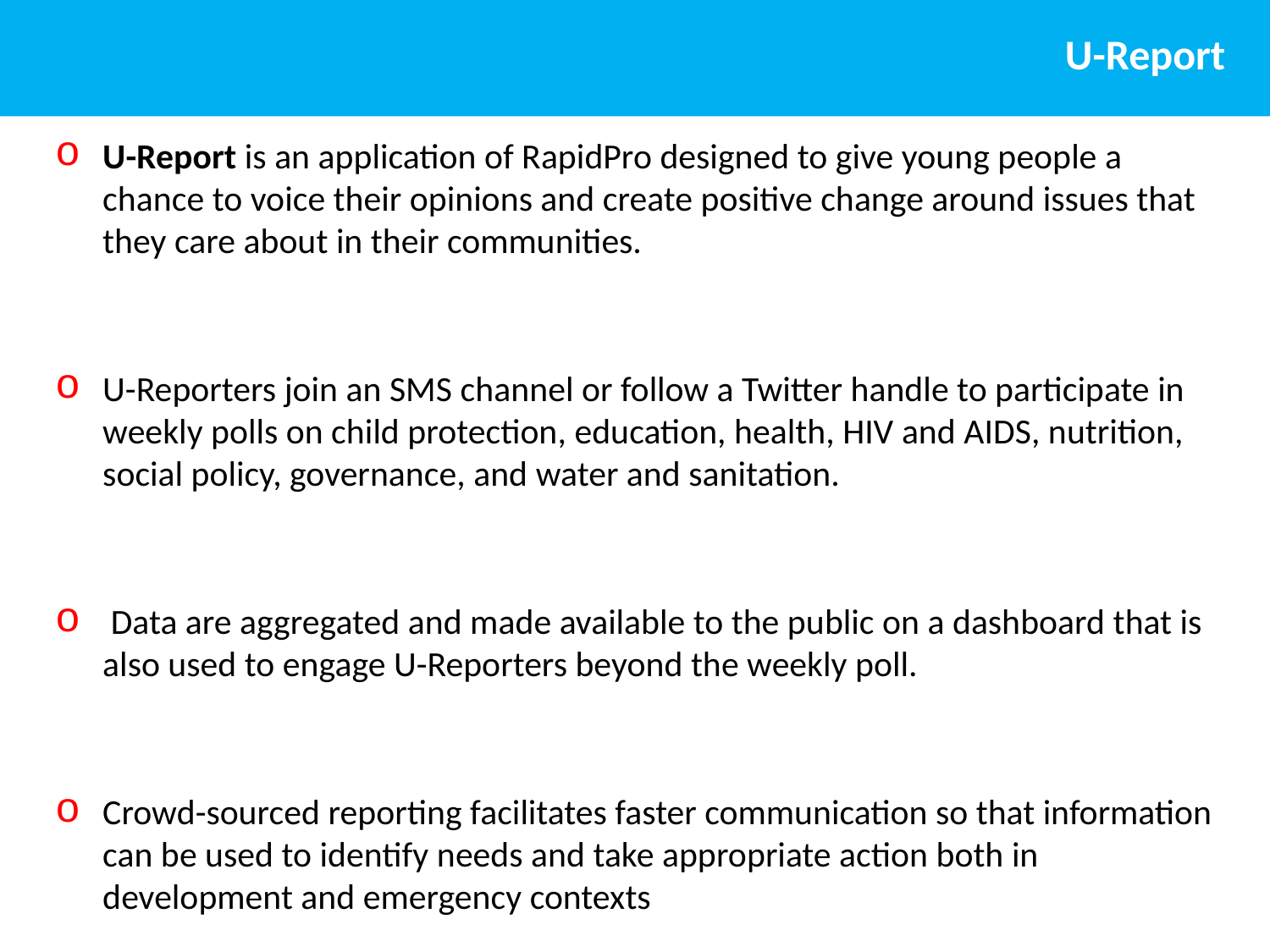

# U-Report
U-Report is an application of RapidPro designed to give young people a chance to voice their opinions and create positive change around issues that they care about in their communities.

U-Reporters join an SMS channel or follow a Twitter handle to participate in weekly polls on child protection, education, health, HIV and AIDS, nutrition, social policy, governance, and water and sanitation.

 Data are aggregated and made available to the public on a dashboard that is also used to engage U-Reporters beyond the weekly poll.

Crowd-sourced reporting facilitates faster communication so that information can be used to identify needs and take appropriate action both in development and emergency contexts